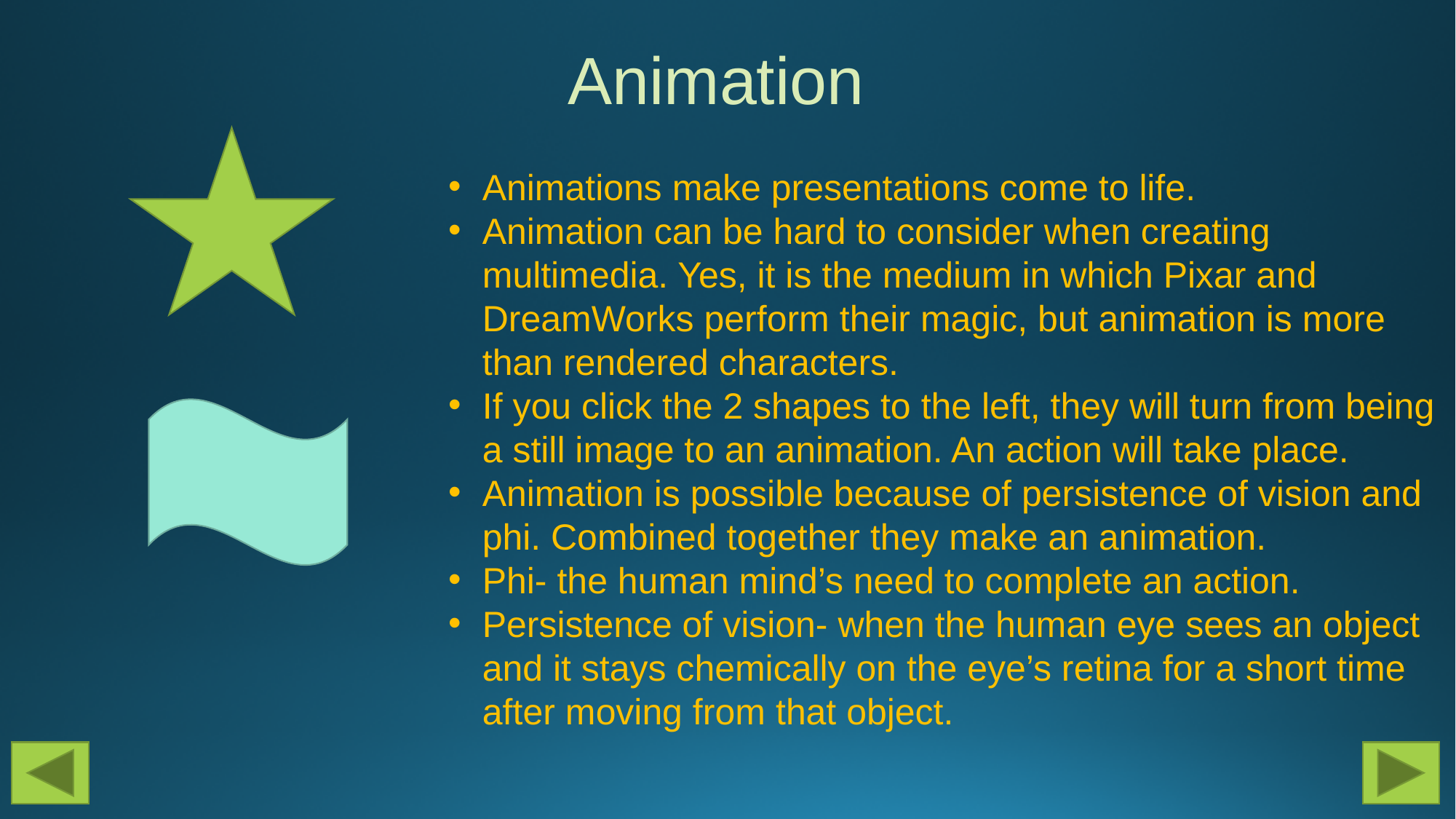

# Animation

Animations make presentations come to life.
Animation can be hard to consider when creating multimedia. Yes, it is the medium in which Pixar and DreamWorks perform their magic, but animation is more than rendered characters.
If you click the 2 shapes to the left, they will turn from being a still image to an animation. An action will take place.
Animation is possible because of persistence of vision and phi. Combined together they make an animation.
Phi- the human mind’s need to complete an action.
Persistence of vision- when the human eye sees an object and it stays chemically on the eye’s retina for a short time after moving from that object.